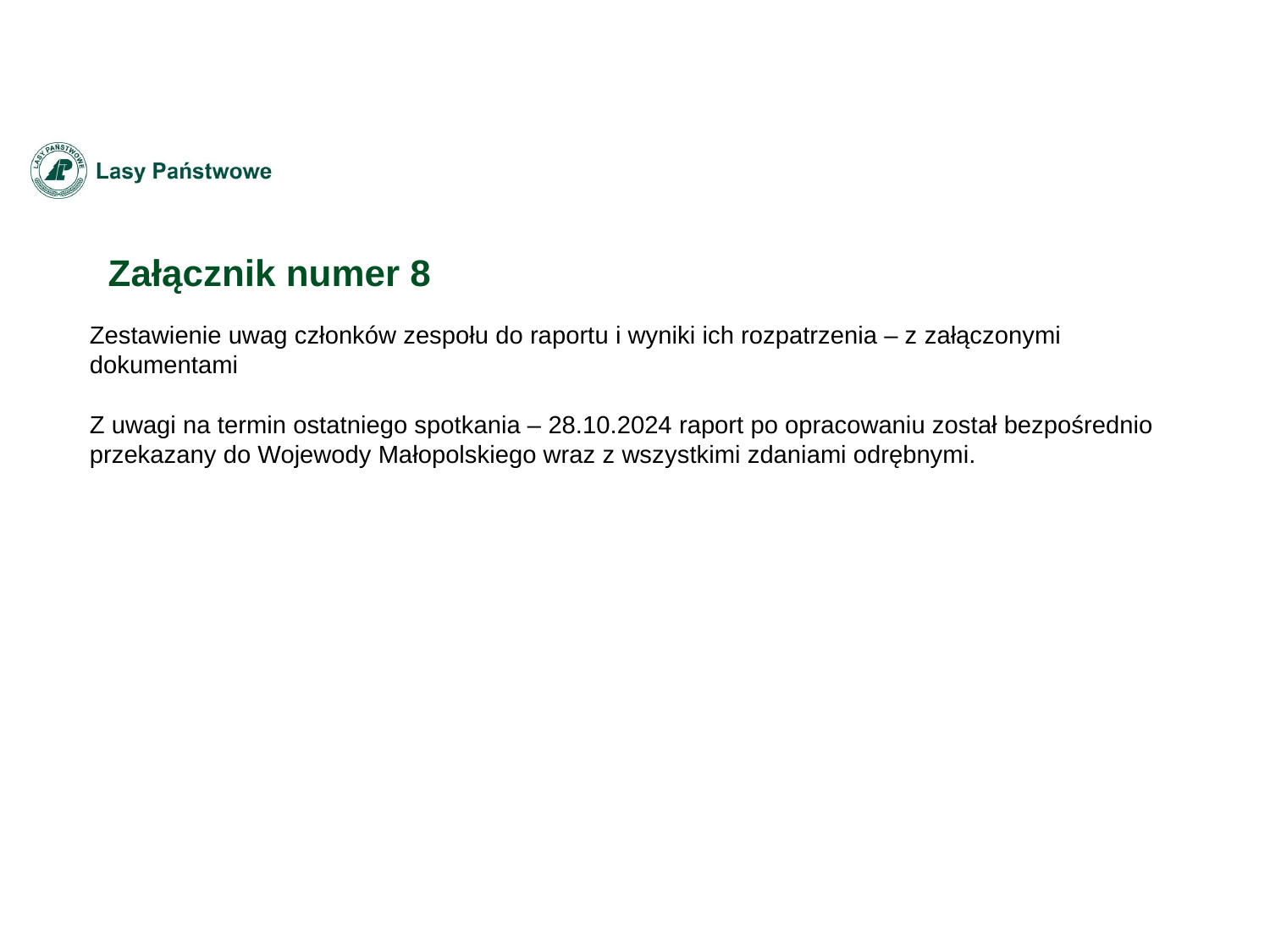

Załącznik numer 8
Zestawienie uwag członków zespołu do raportu i wyniki ich rozpatrzenia – z załączonymi dokumentami

Z uwagi na termin ostatniego spotkania – 28.10.2024 raport po opracowaniu został bezpośrednio przekazany do Wojewody Małopolskiego wraz z wszystkimi zdaniami odrębnymi.